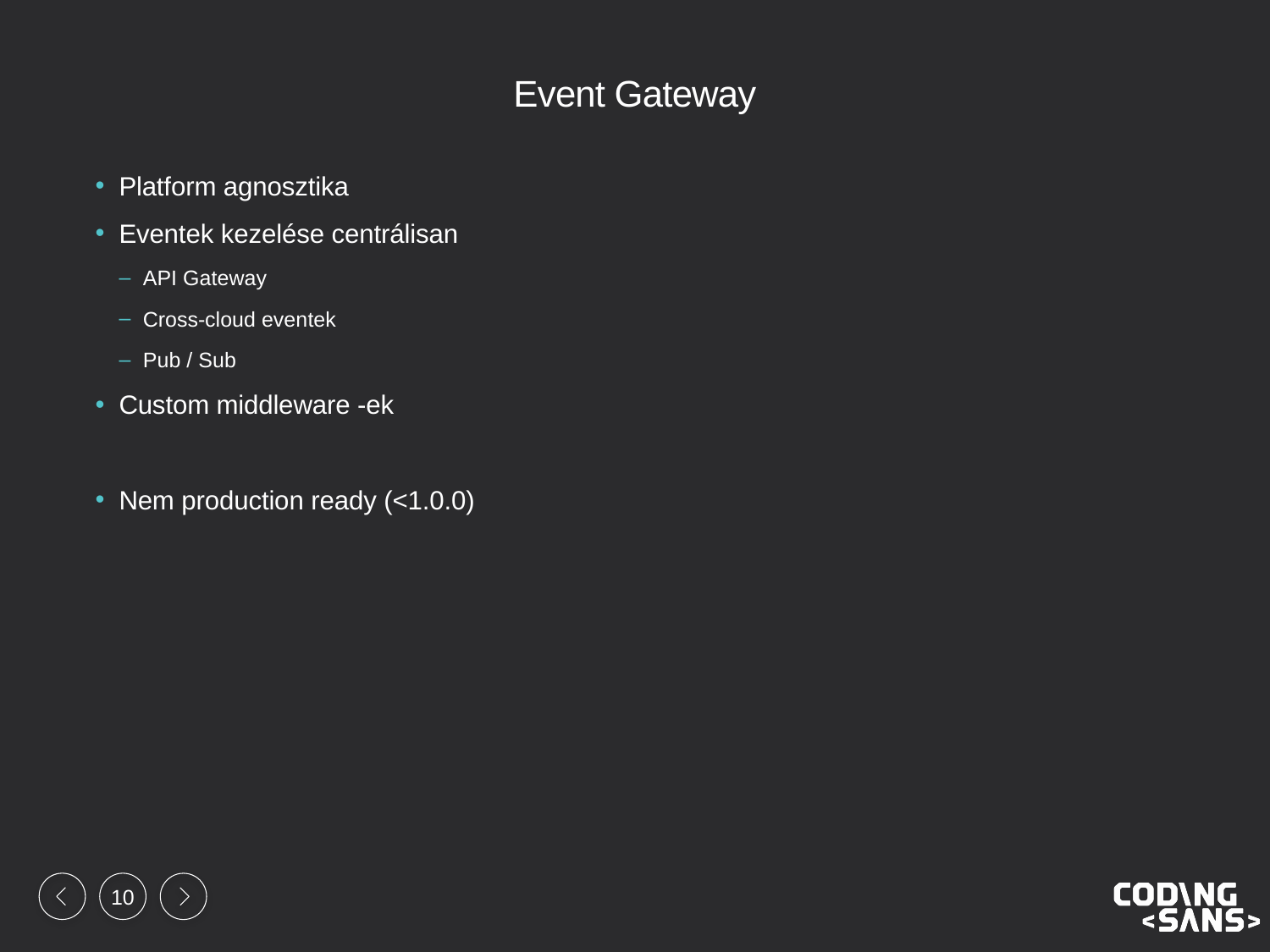

# Event Gateway
Platform agnosztika
Eventek kezelése centrálisan
API Gateway
Cross-cloud eventek
Pub / Sub
Custom middleware -ek

Nem production ready (<1.0.0)